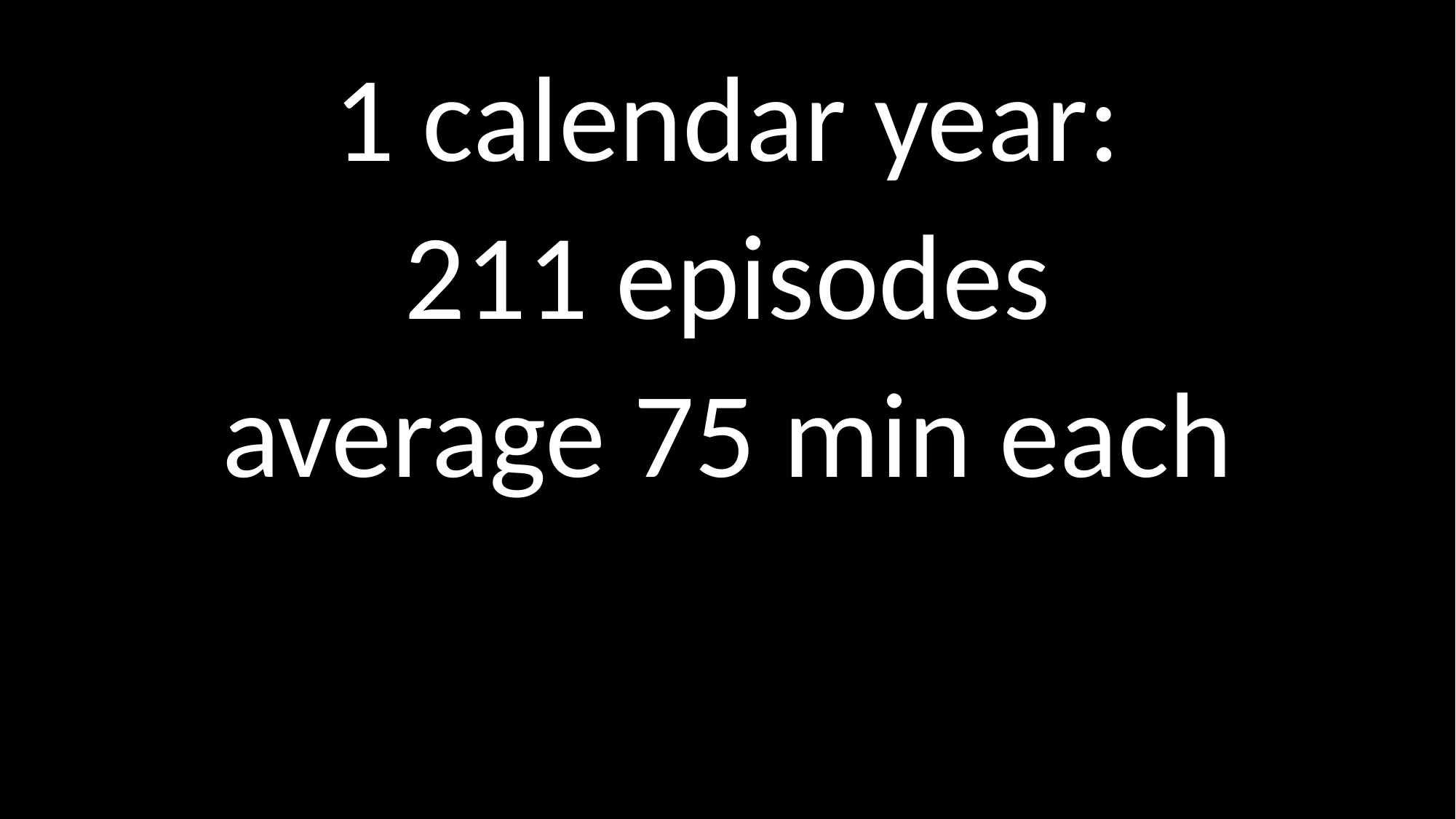

1 calendar year:
211 episodes
average 75 min each